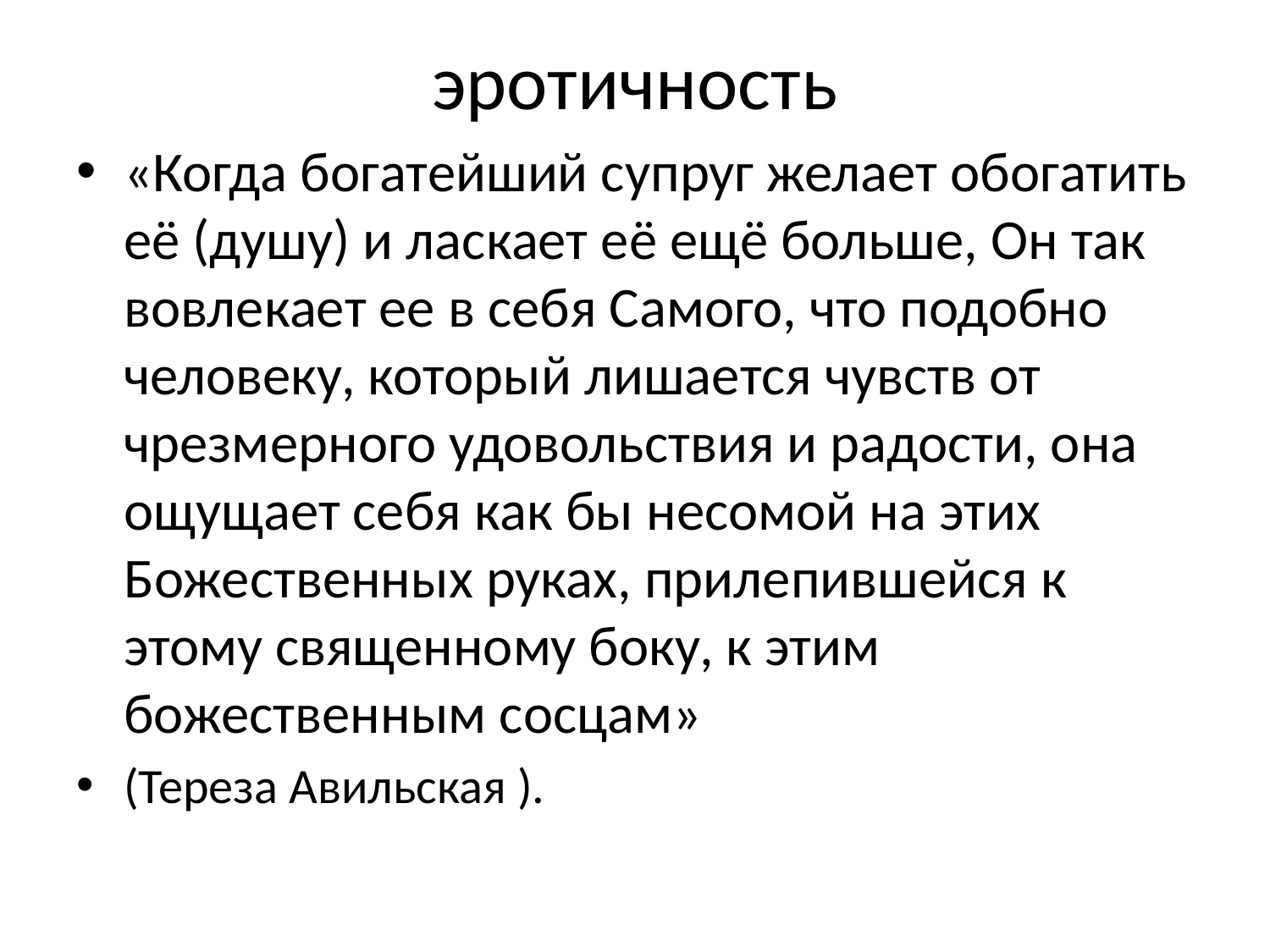

# эротичность
«Когда богатейший супруг желает обогатить её (душу) и ласкает её ещё больше, Он так вовлекает ее в себя Самого, что подобно человеку, который лишается чувств от чрезмерного удовольствия и радости, она ощущает себя как бы несомой на этих Божественных руках, прилепившейся к этому священному боку, к этим божественным сосцам»
(Тереза Авильская ).